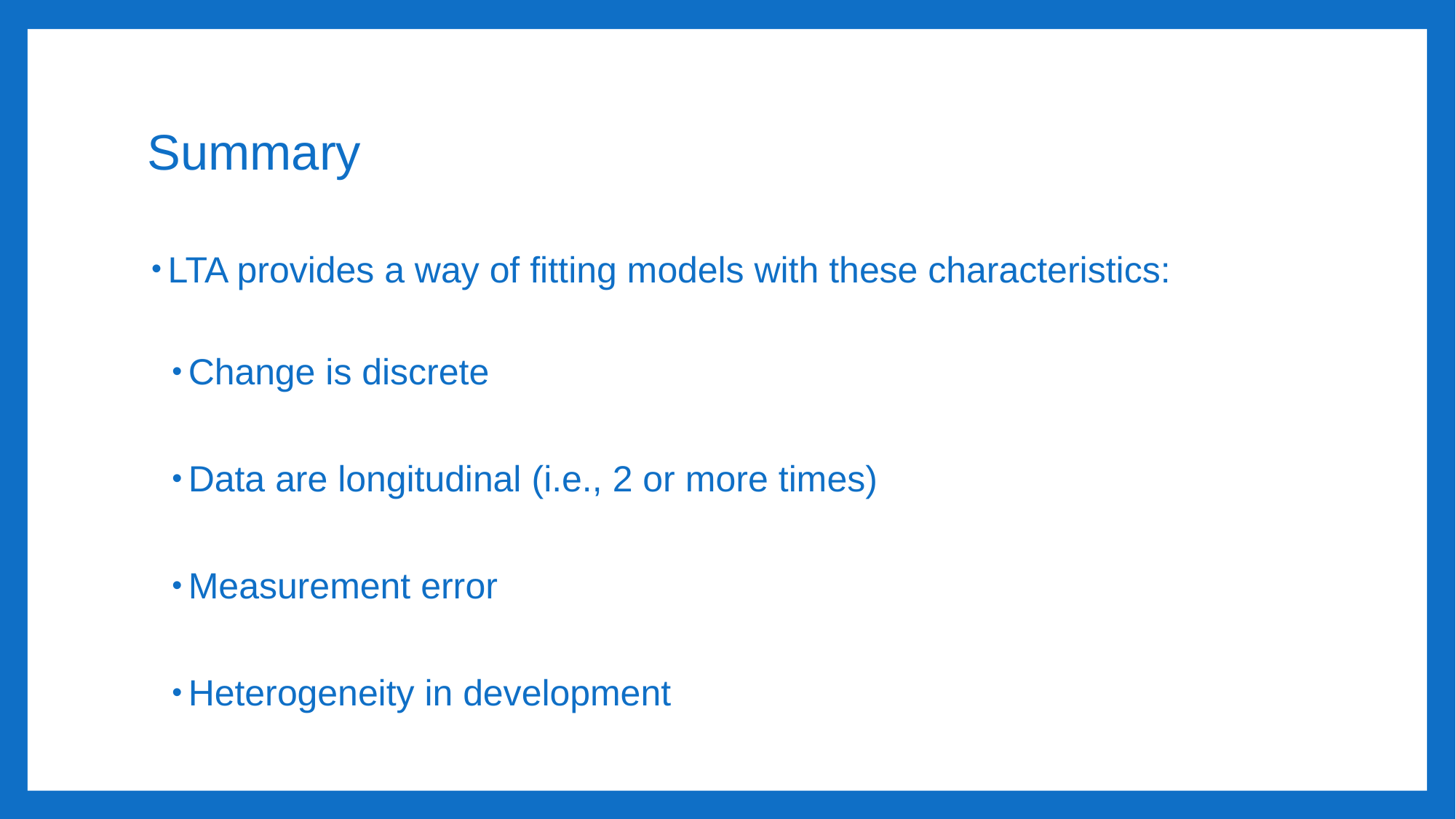

# Summary
LTA provides a way of fitting models with these characteristics:

Change is discrete

Data are longitudinal (i.e., 2 or more times)

Measurement error

Heterogeneity in development